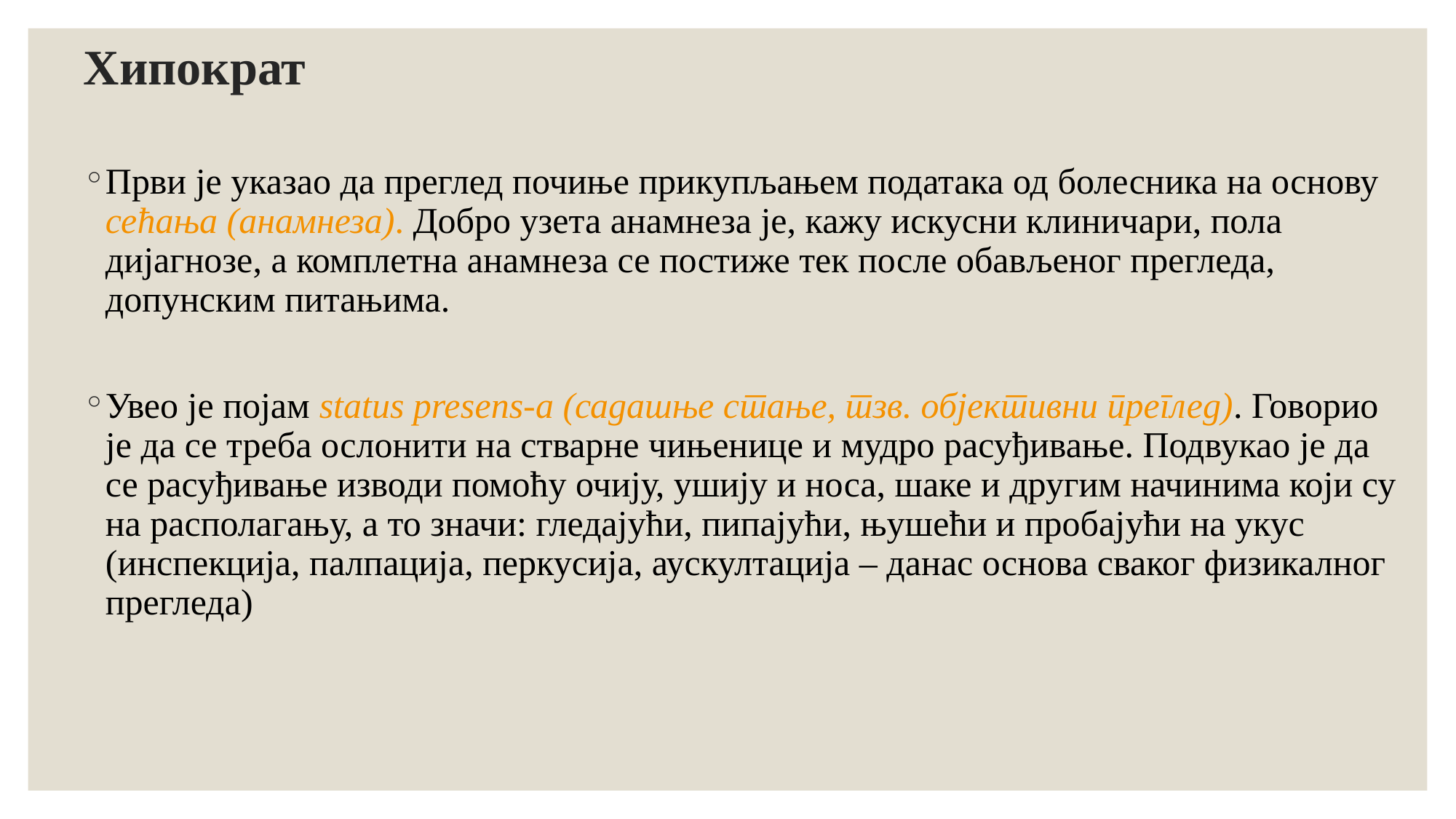

# Хипократ

Први је указао да преглед почиње прикупљањем података од болесника на основу сећања (анамнеза). Добро узета анамнеза је, кажу искусни клиничари, пола дијагнозе, а комплетна анамнеза се постиже тек после обављеног прегледа, допунским питањима.

Увео је појам status presens-а (садашње стање, тзв. објективни преглед). Говорио је да се треба ослонити на стварне чињенице и мудро расуђивање. Подвукао је да се расуђивање изводи помоћу очију, ушију и носа, шаке и другим начинима који су на располагању, а то значи: гледајући, пипајући, њушећи и пробајући на укус (инспекција, палпација, перкусија, аускултација – данас основа сваког физикалног прегледа)